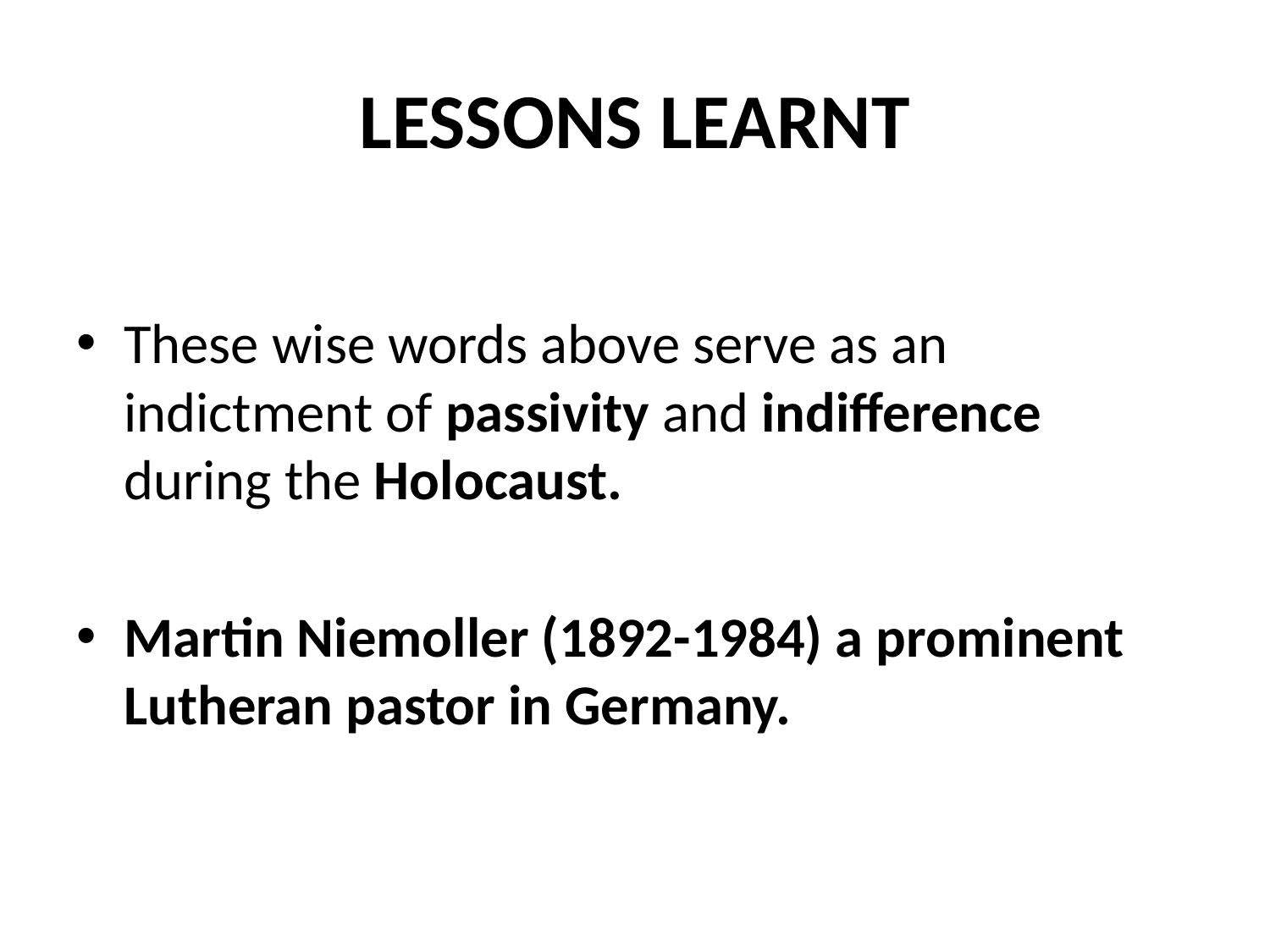

# LESSONS LEARNT

These wise words above serve as an indictment of passivity and indifference during the Holocaust.

Martin Niemoller (1892-1984) a prominent Lutheran pastor in Germany.